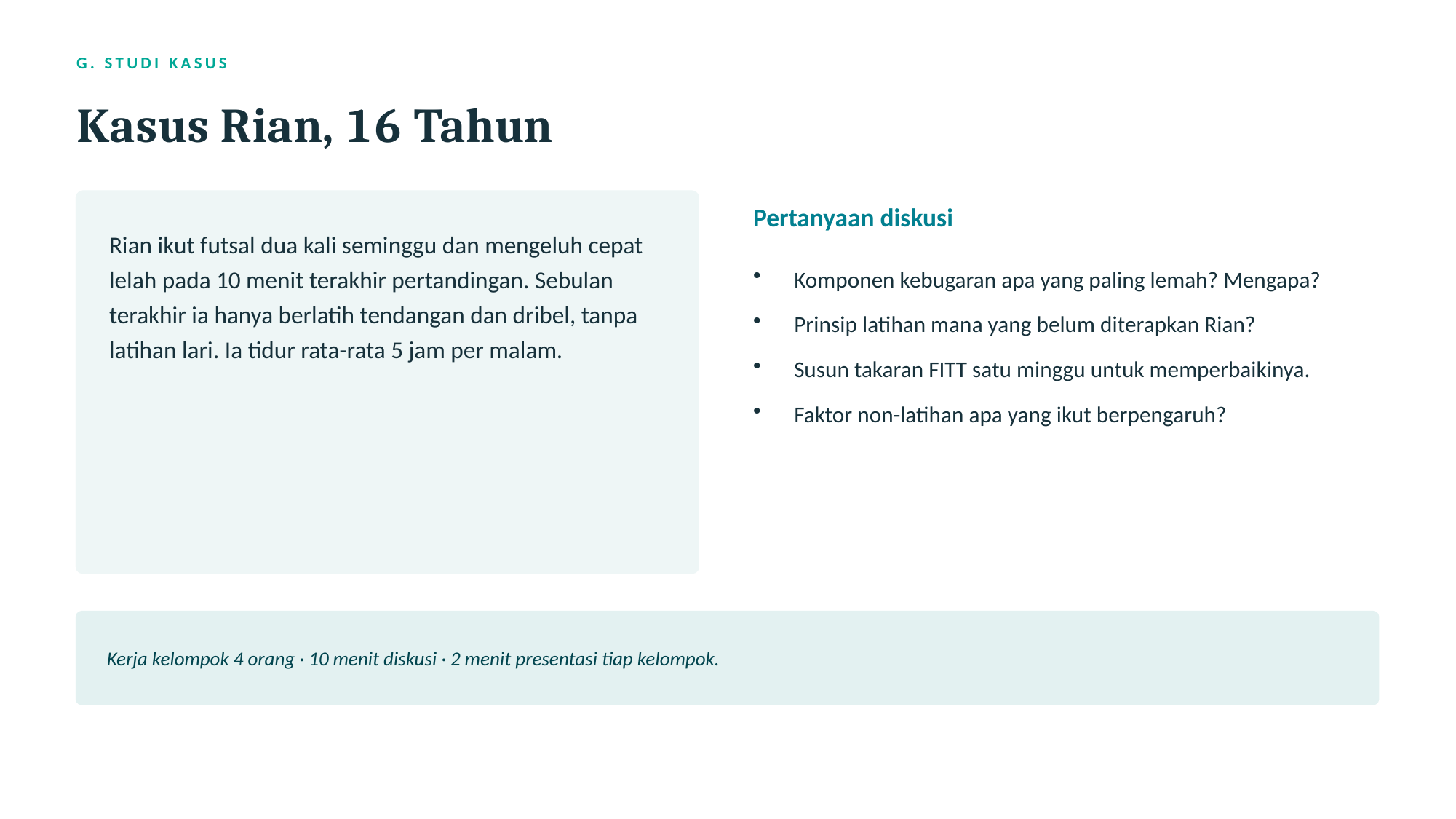

G. STUDI KASUS
Kasus Rian, 16 Tahun

Pertanyaan diskusi
Rian ikut futsal dua kali seminggu dan mengeluh cepat lelah pada 10 menit terakhir pertandingan. Sebulan terakhir ia hanya berlatih tendangan dan dribel, tanpa latihan lari. Ia tidur rata-rata 5 jam per malam.
Komponen kebugaran apa yang paling lemah? Mengapa?
Prinsip latihan mana yang belum diterapkan Rian?
Susun takaran FITT satu minggu untuk memperbaikinya.
Faktor non-latihan apa yang ikut berpengaruh?

Kerja kelompok 4 orang · 10 menit diskusi · 2 menit presentasi tiap kelompok.